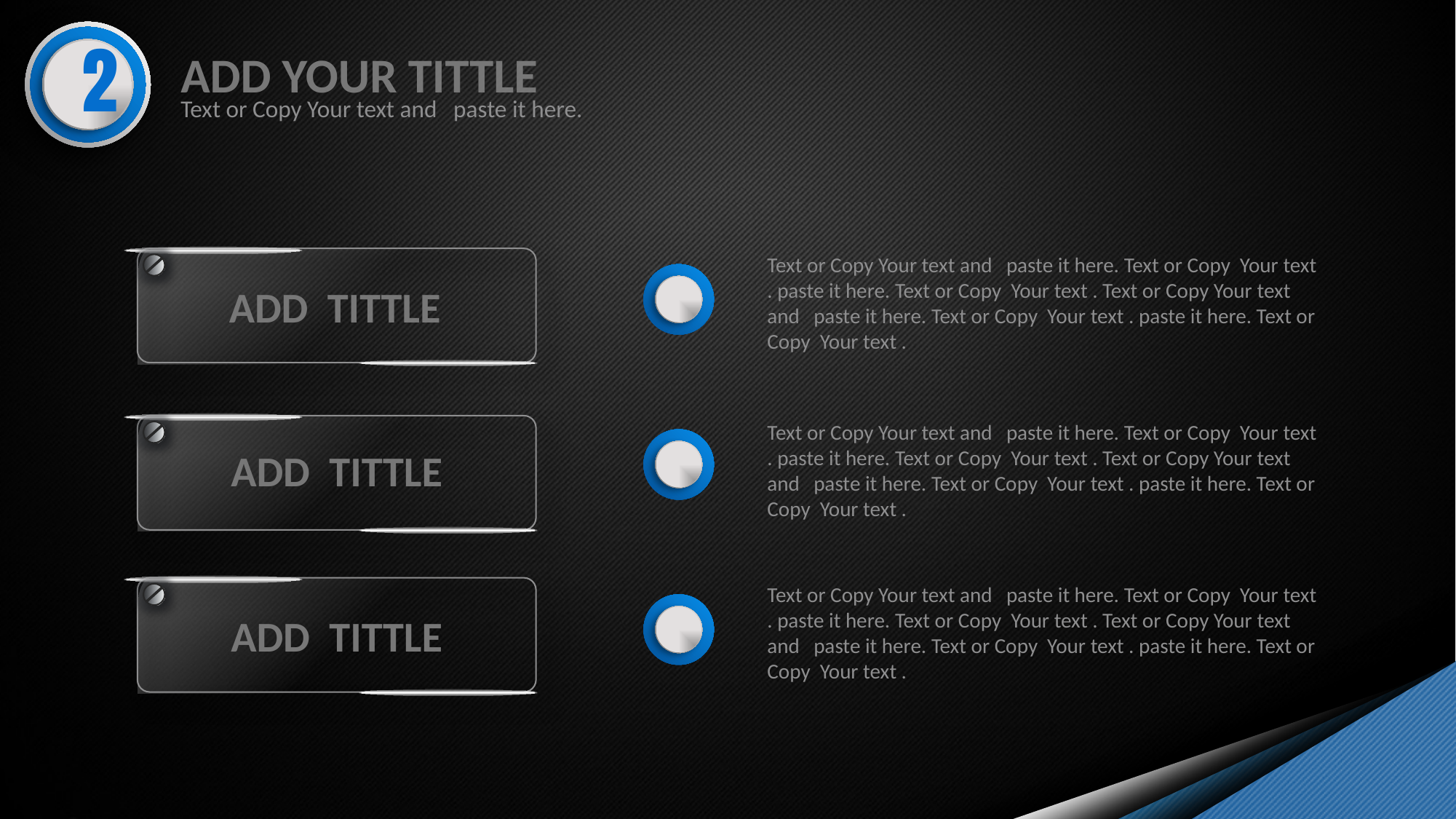

2
ADD YOUR TITTLE
Text or Copy Your text and   paste it here.

ADD  TITTLE
Text or Copy Your text and   paste it here. Text or Copy  Your text . paste it here. Text or Copy  Your text . Text or Copy Your text and   paste it here. Text or Copy  Your text . paste it here. Text or Copy  Your text .

ADD  TITTLE

Text or Copy Your text and   paste it here. Text or Copy  Your text . paste it here. Text or Copy  Your text . Text or Copy Your text and   paste it here. Text or Copy  Your text . paste it here. Text or Copy  Your text .

ADD  TITTLE

Text or Copy Your text and   paste it here. Text or Copy  Your text . paste it here. Text or Copy  Your text . Text or Copy Your text and   paste it here. Text or Copy  Your text . paste it here. Text or Copy  Your text .